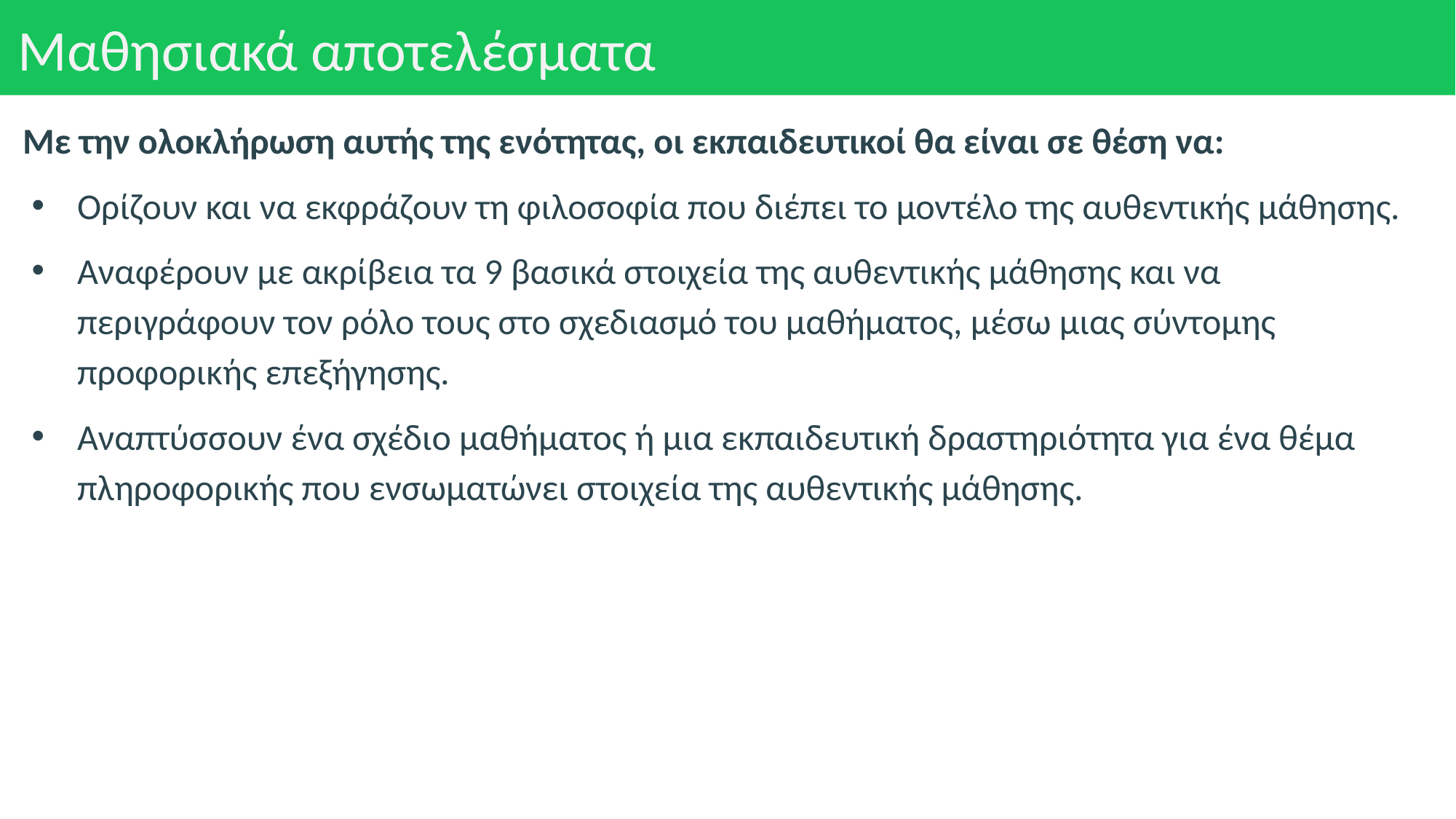

# Μαθησιακά αποτελέσματα
Με την ολοκλήρωση αυτής της ενότητας, οι εκπαιδευτικοί θα είναι σε θέση να:
Ορίζουν και να εκφράζουν τη φιλοσοφία που διέπει το μοντέλο της αυθεντικής μάθησης.
Αναφέρουν με ακρίβεια τα 9 βασικά στοιχεία της αυθεντικής μάθησης και να περιγράφουν τον ρόλο τους στο σχεδιασμό του μαθήματος, μέσω μιας σύντομης προφορικής επεξήγησης.
Αναπτύσσουν ένα σχέδιο μαθήματος ή μια εκπαιδευτική δραστηριότητα για ένα θέμα πληροφορικής που ενσωματώνει στοιχεία της αυθεντικής μάθησης.